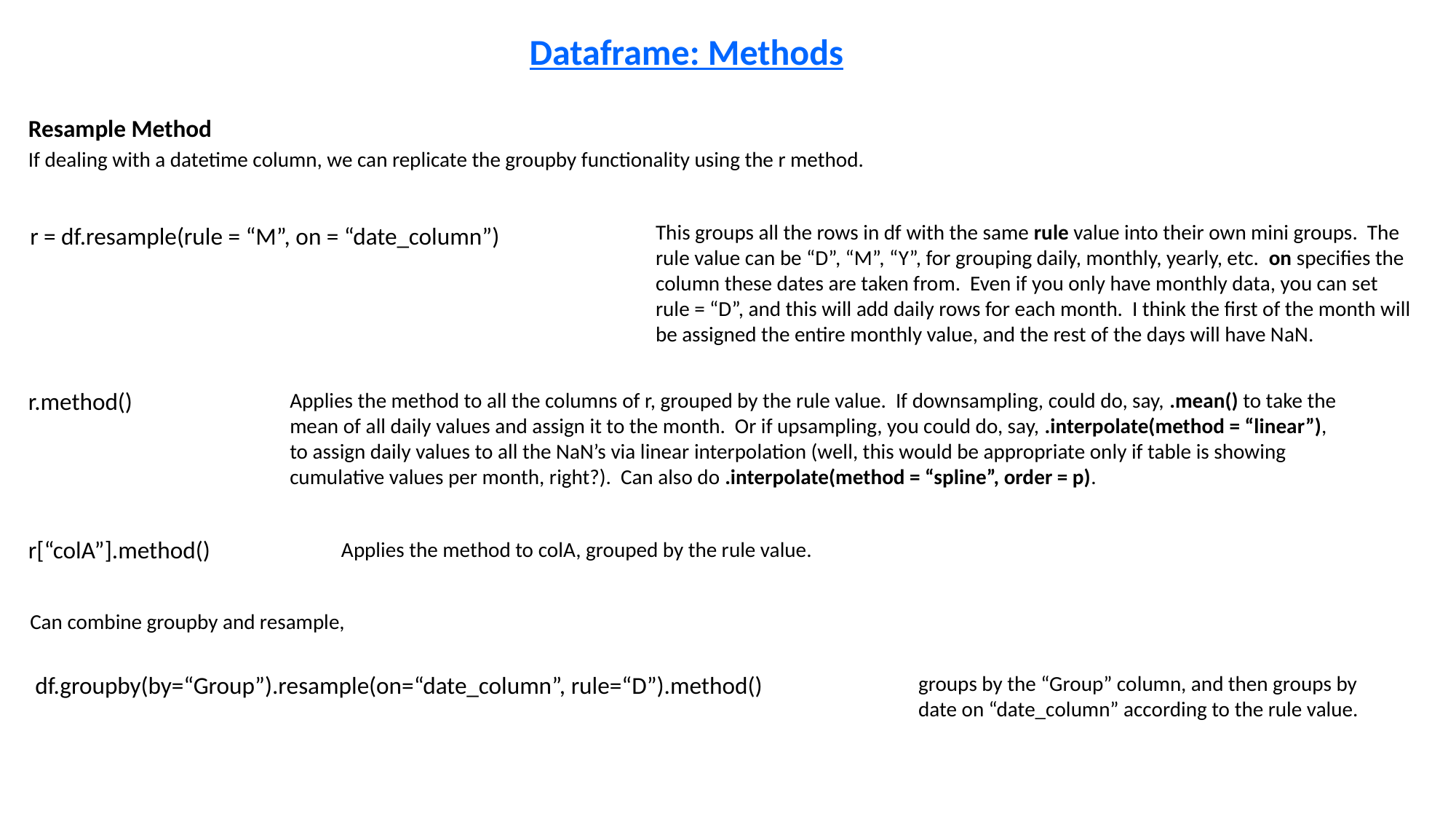

Dataframe: Methods
Resample Method
If dealing with a datetime column, we can replicate the groupby functionality using the r method.
This groups all the rows in df with the same rule value into their own mini groups.  The rule value can be “D”, “M”, “Y”, for grouping daily, monthly, yearly, etc.  on specifies the column these dates are taken from.  Even if you only have monthly data, you can set rule = “D”, and this will add daily rows for each month.  I think the first of the month will be assigned the entire monthly value, and the rest of the days will have NaN.
r = df.resample(rule = “M”, on = “date_column”)
r.method()
Applies the method to all the columns of r, grouped by the rule value.  If downsampling, could do, say, .mean() to take the mean of all daily values and assign it to the month.  Or if upsampling, you could do, say, .interpolate(method = “linear”), to assign daily values to all the NaN’s via linear interpolation (well, this would be appropriate only if table is showing cumulative values per month, right?).  Can also do .interpolate(method = “spline”, order = p).
r[“colA”].method()
Applies the method to colA, grouped by the rule value.
Can combine groupby and resample,
df.groupby(by=“Group”).resample(on=“date_column”, rule=“D”).method()
groups by the “Group” column, and then groups by date on “date_column” according to the rule value.